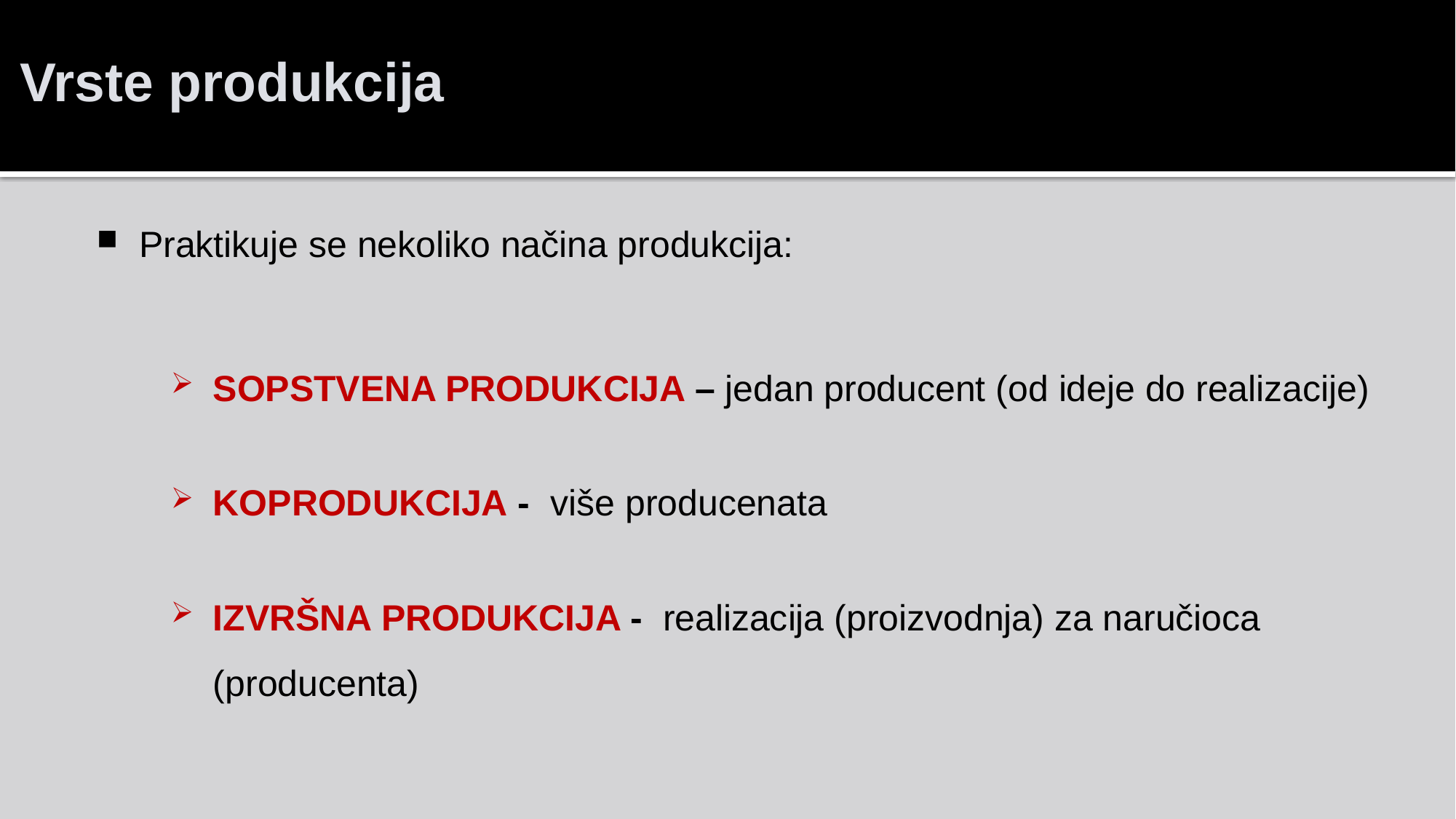

# Vrste produkcija

Praktikuje se nekoliko načina produkcija:

SOPSTVENA PRODUKCIJA – jedan producent (od ideje do realizacije)

KOPRODUKCIJA -  više producenata

IZVRŠNA PRODUKCIJA -  realizacija (proizvodnja) za naručioca (producenta)